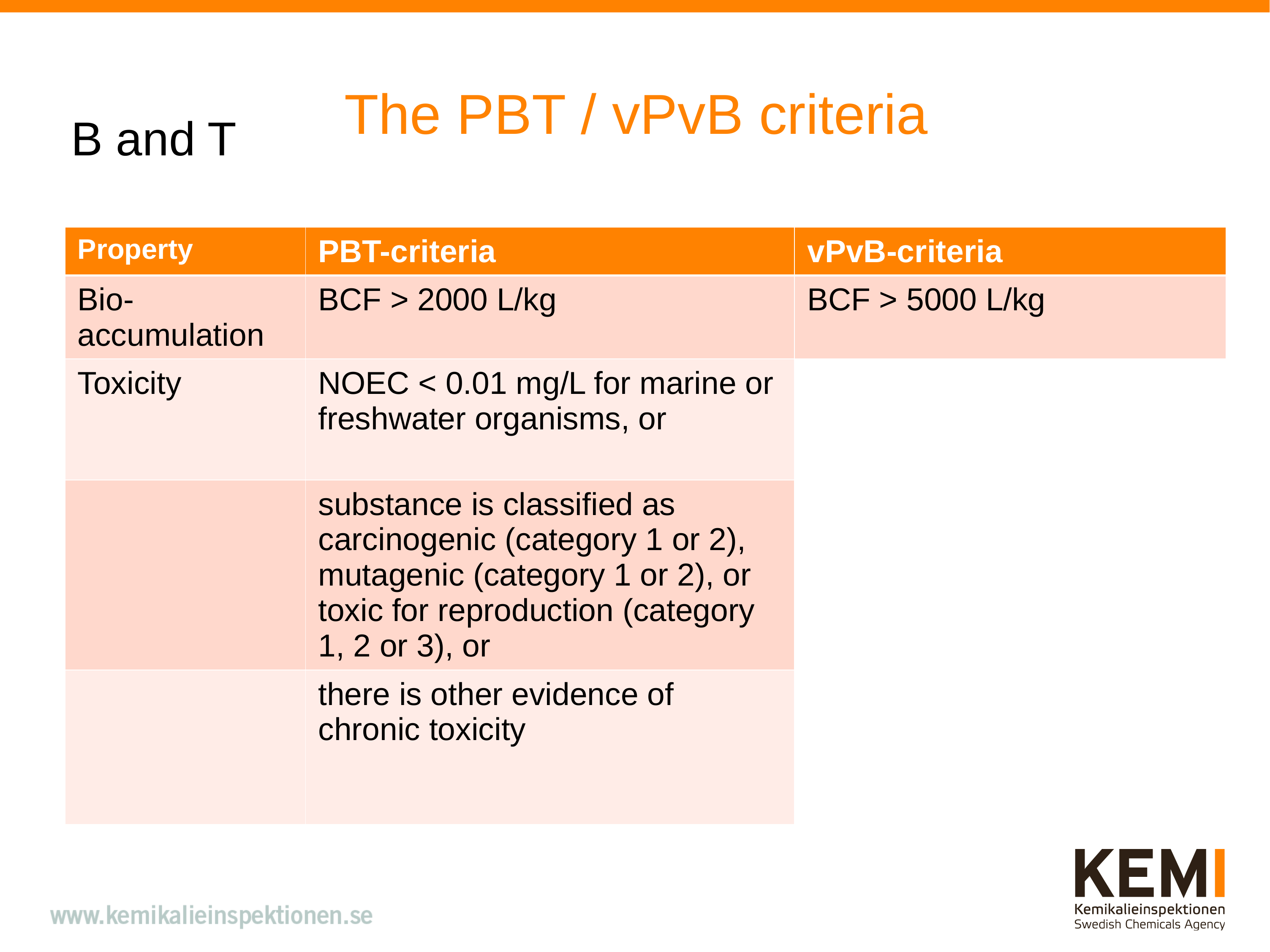

# The PBT / vPvB criteria
B and T
| Property | PBT-criteria | vPvB-criteria |
| --- | --- | --- |
| Bio-accumulation | BCF > 2000 L/kg | BCF > 5000 L/kg |
| Toxicity | NOEC < 0.01 mg/L for marine or freshwater organisms, or |  |
|  | substance is classified as carcinogenic (category 1 or 2), mutagenic (category 1 or 2), or toxic for reproduction (category 1, 2 or 3), or |  |
|  | there is other evidence of chronic toxicity |  |